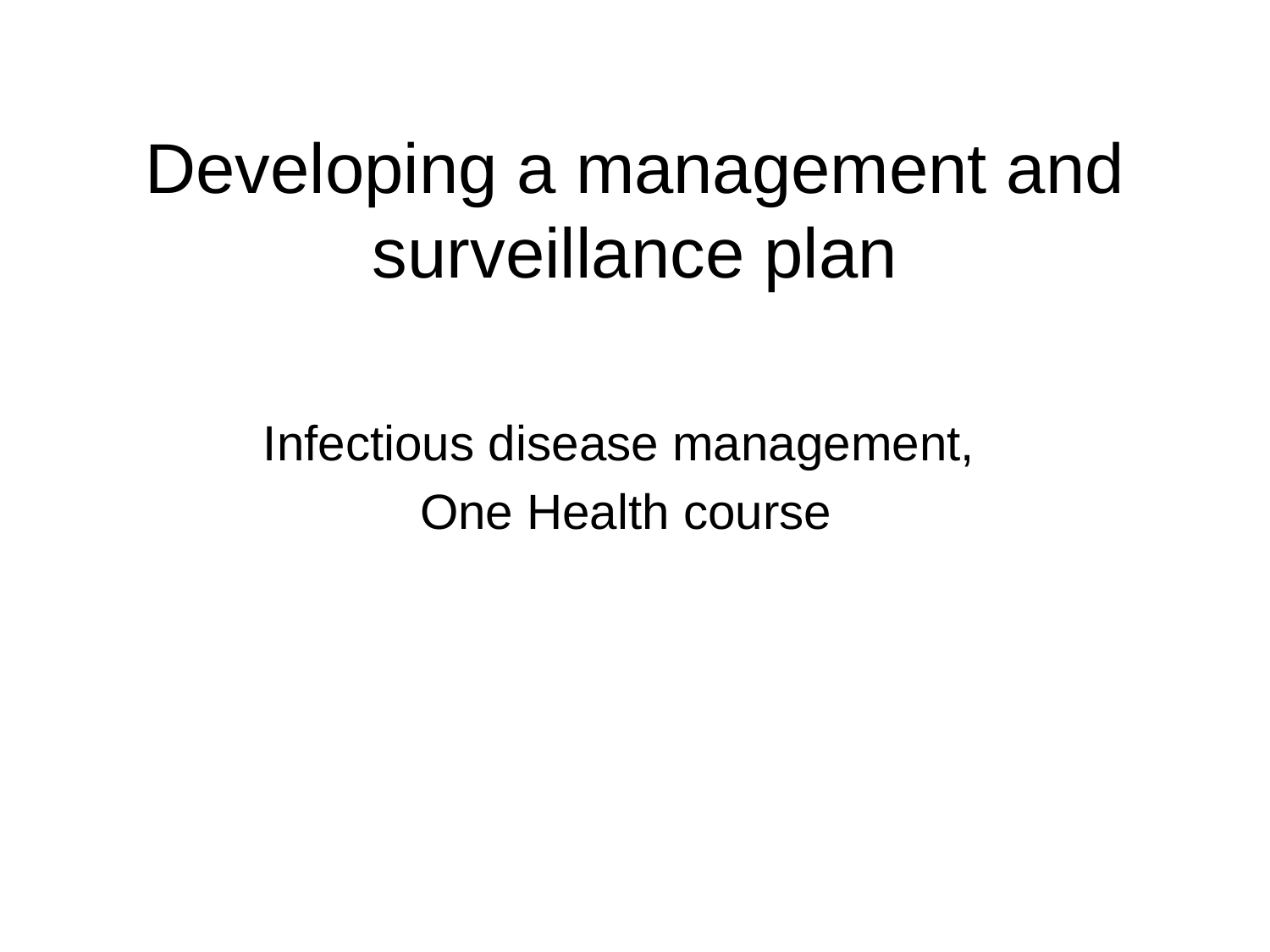

# Developing a management and surveillance plan
Infectious disease management,
One Health course